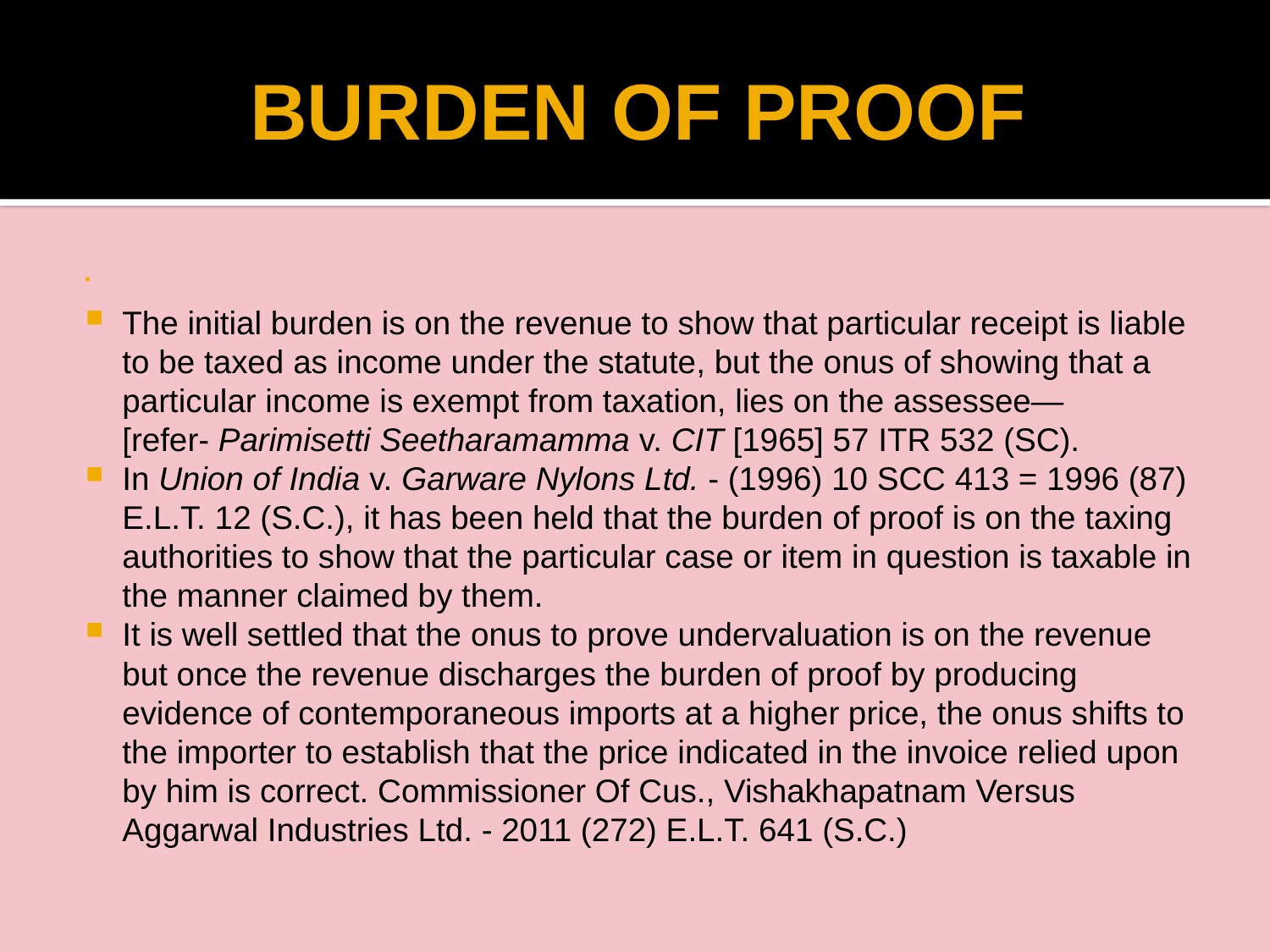

# BURDEN OF PROOF

The initial burden is on the revenue to show that particular receipt is liable to be taxed as income under the statute, but the onus of showing that a particular income is exempt from taxation, lies on the assessee— [refer- Parimisetti Seetharamamma v. CIT [1965] 57 ITR 532 (SC).
In Union of India v. Garware Nylons Ltd. - (1996) 10 SCC 413 = 1996 (87) E.L.T. 12 (S.C.), it has been held that the burden of proof is on the taxing authorities to show that the particular case or item in question is taxable in the manner claimed by them.
It is well settled that the onus to prove undervaluation is on the revenue but once the revenue discharges the burden of proof by producing evidence of contemporaneous imports at a higher price, the onus shifts to the importer to establish that the price indicated in the invoice relied upon by him is correct. Commissioner Of Cus., Vishakhapatnam Versus Aggarwal Industries Ltd. - 2011 (272) E.L.T. 641 (S.C.)